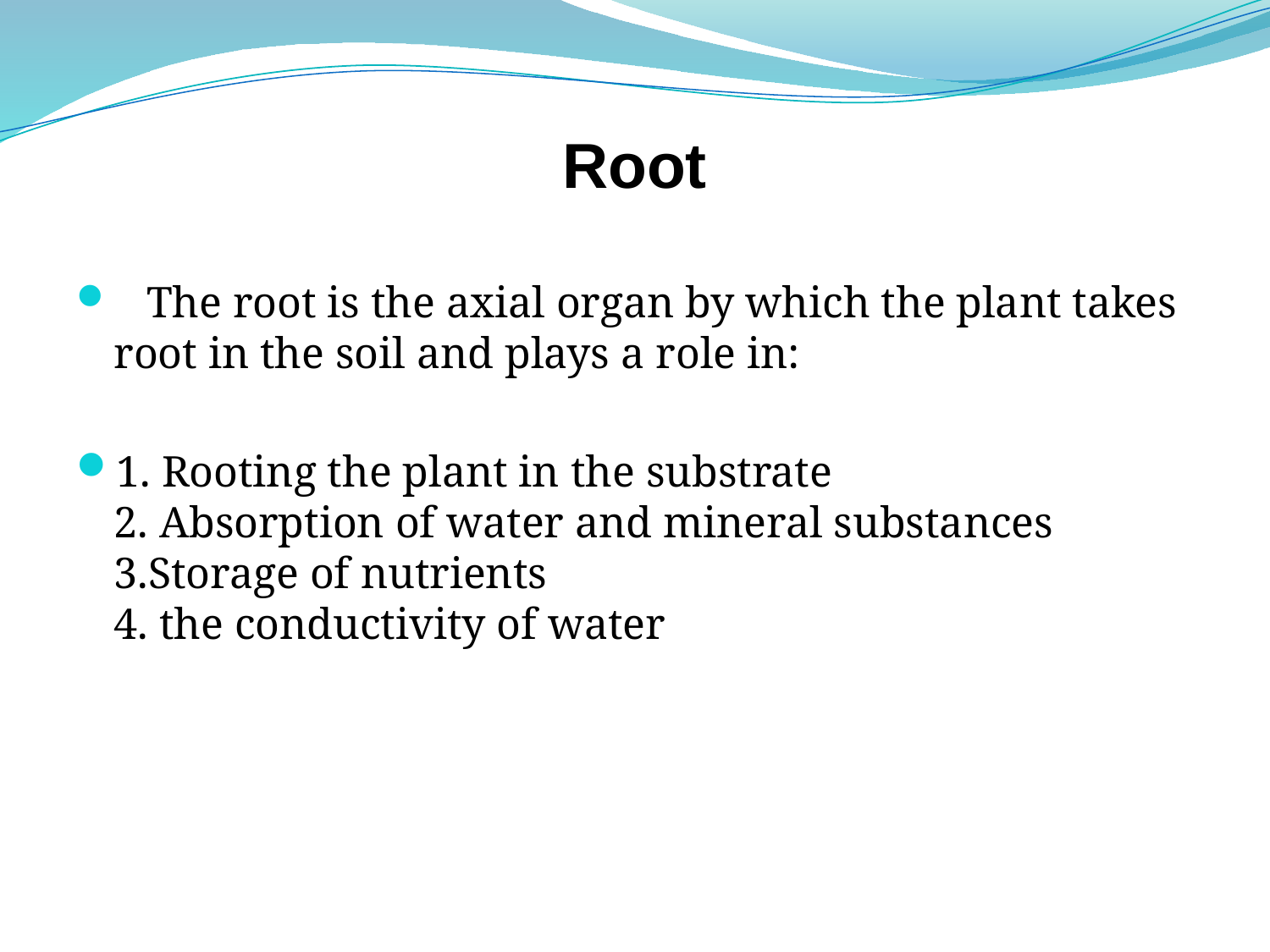

# Root
   The root is the axial organ by which the plant takes root in the soil and plays a role in:

1. Rooting the plant in the substrate 
2. Absorption of water and mineral substances 
3.Storage of nutrients 
4. the conductivity of water